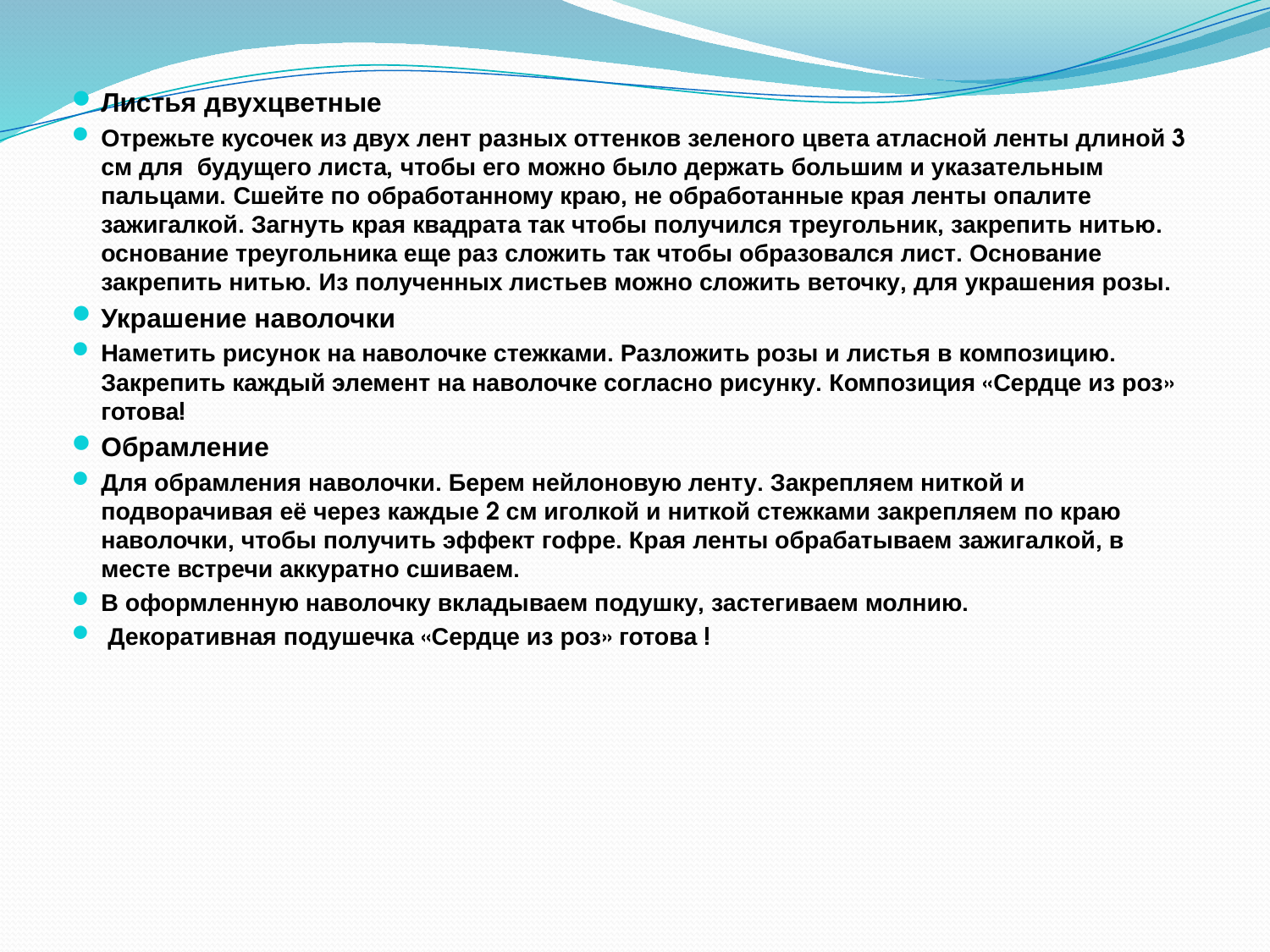

Листья двухцветные
Отрежьте кусочек из двух лент разных оттенков зеленого цвета атласной ленты длиной 3 см для  будущего листа, чтобы его можно было держать большим и указательным пальцами. Сшейте по обработанному краю, не обработанные края ленты опалите зажигалкой. Загнуть края квадрата так чтобы получился треугольник, закрепить нитью. основание треугольника еще раз сложить так чтобы образовался лист. Основание закрепить нитью. Из полученных листьев можно сложить веточку, для украшения розы.
Украшение наволочки
Наметить рисунок на наволочке стежками. Разложить розы и листья в композицию. Закрепить каждый элемент на наволочке согласно рисунку. Композиция «Сердце из роз» готова!
Обрамление
Для обрамления наволочки. Берем нейлоновую ленту. Закрепляем ниткой и подворачивая её через каждые 2 см иголкой и ниткой стежками закрепляем по краю наволочки, чтобы получить эффект гофре. Края ленты обрабатываем зажигалкой, в месте встречи аккуратно сшиваем.
В оформленную наволочку вкладываем подушку, застегиваем молнию.
 Декоративная подушечка «Сердце из роз» готова !